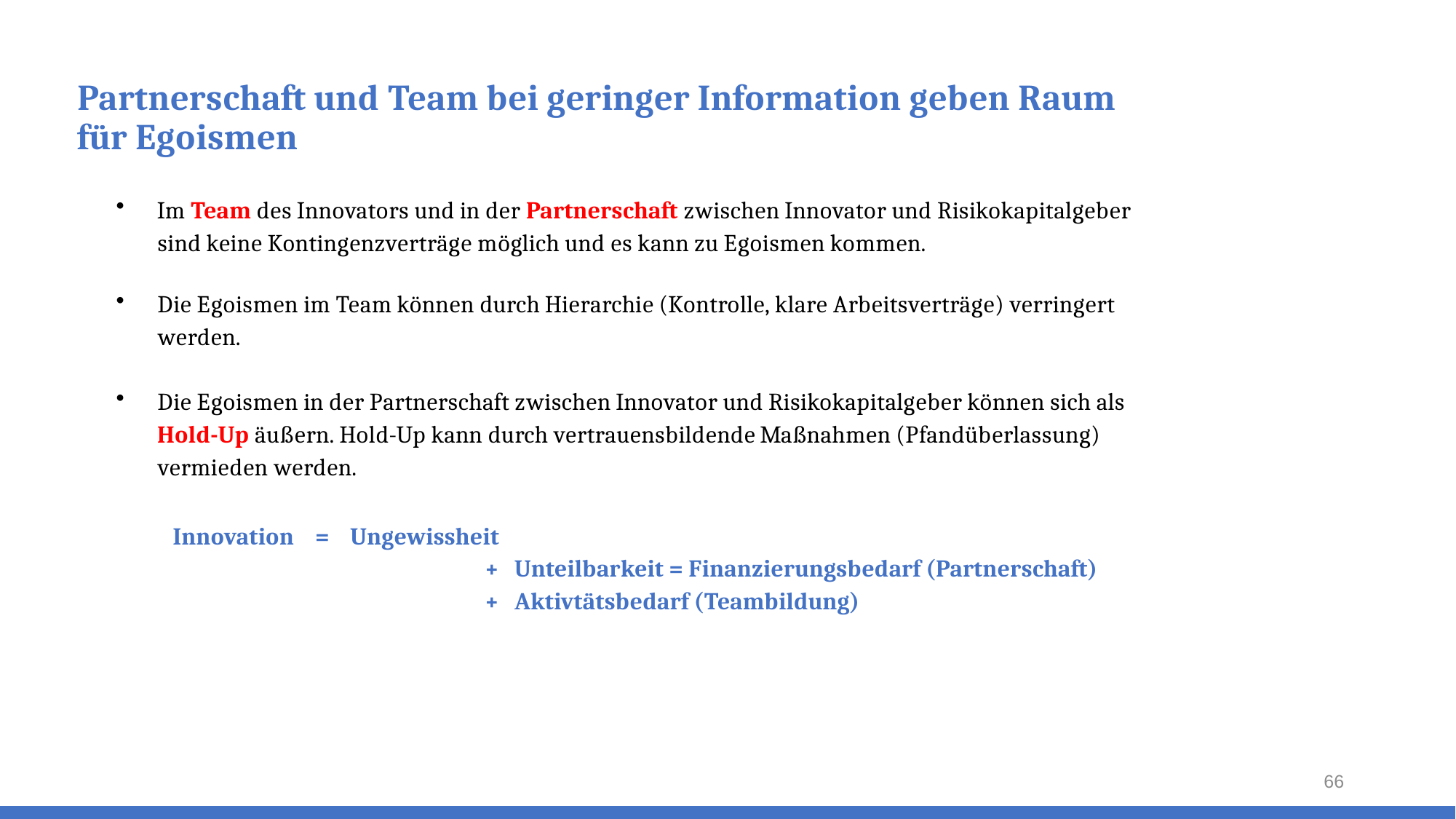

# Partnerschaft und Team bei geringer Information geben Raum für Egoismen
Im Team des Innovators und in der Partnerschaft zwischen Innovator und Risikokapitalgeber sind keine Kontingenzverträge möglich und es kann zu Egoismen kommen.
Die Egoismen im Team können durch Hierarchie (Kontrolle, klare Arbeitsverträge) verringert werden.
Die Egoismen in der Partnerschaft zwischen Innovator und Risikokapitalgeber können sich als Hold-Up äußern. Hold-Up kann durch vertrauensbildende Maßnahmen (Pfandüberlassung) vermieden werden.
   Innovation    =    Ungewissheit
			+   Unteilbarkeit = Finanzierungsbedarf (Partnerschaft)
			+   Aktivtätsbedarf (Teambildung)
66